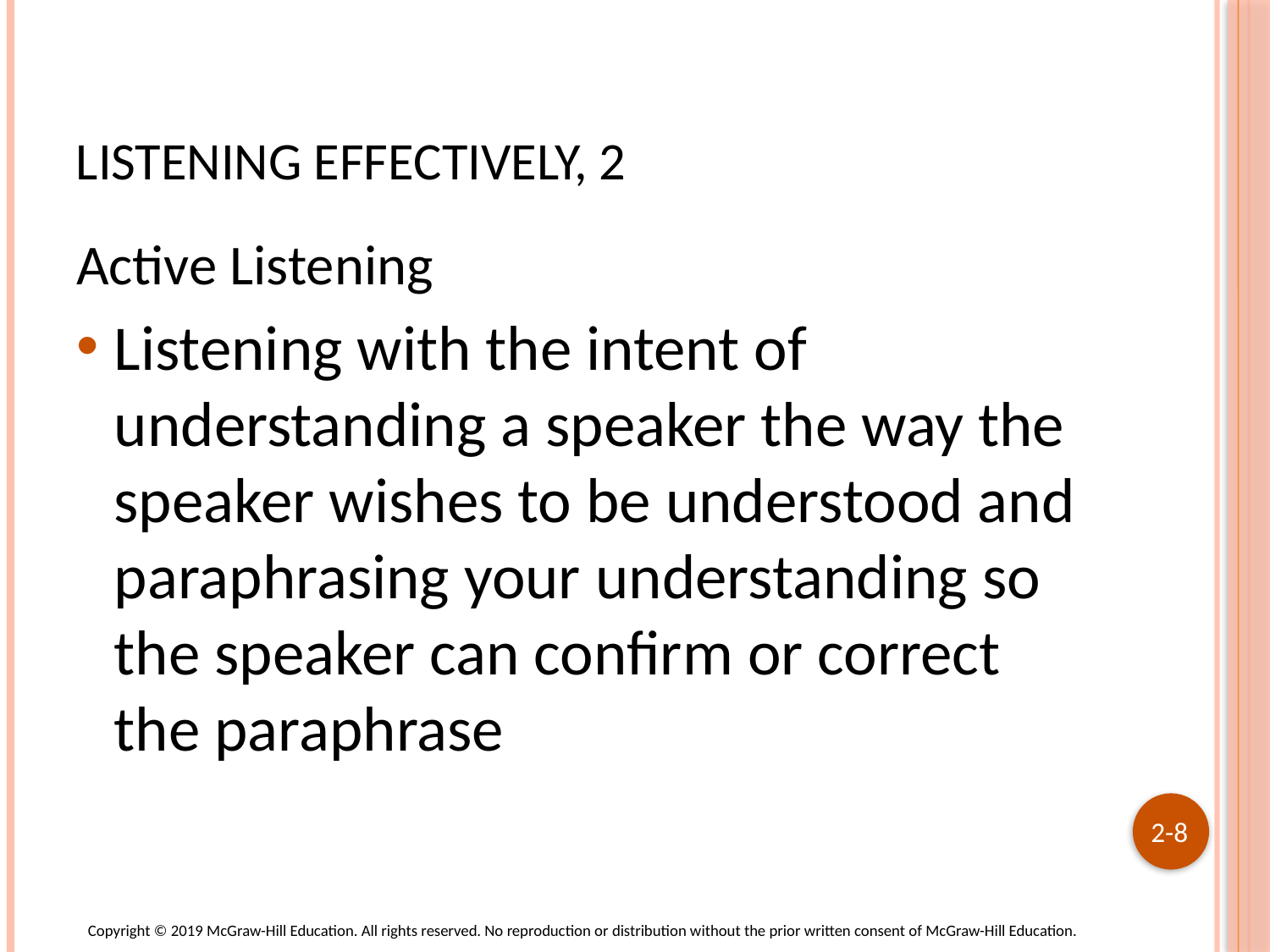

# Listening Effectively, 2
Active Listening
Listening with the intent of understanding a speaker the way the speaker wishes to be understood and paraphrasing your understanding so the speaker can confirm or correct the paraphrase